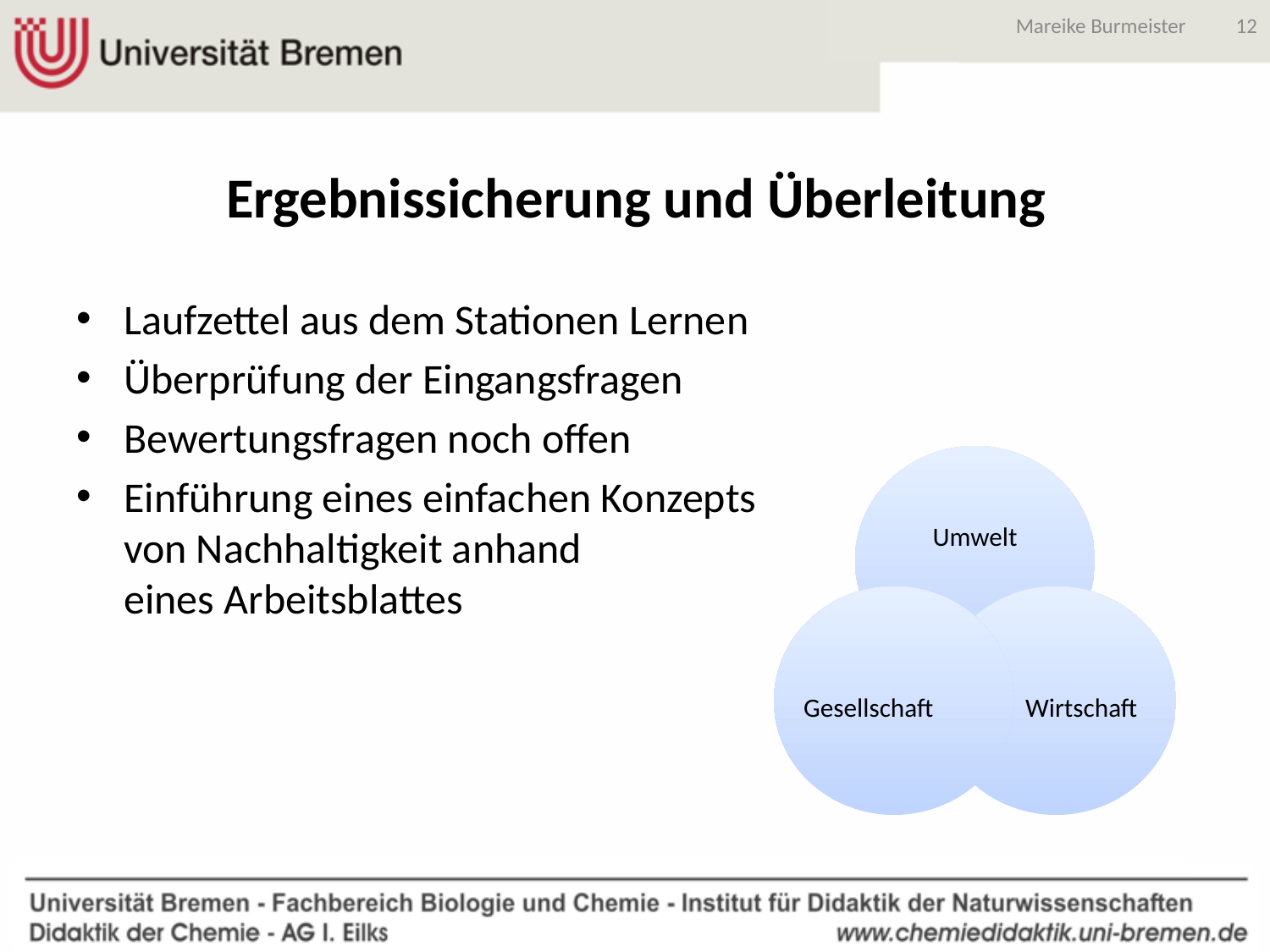

12
Mareike Burmeister
# Ergebnissicherung und Überleitung
Laufzettel aus dem Stationen Lernen
Überprüfung der Eingangsfragen
Bewertungsfragen noch offen
Einführung eines einfachen Konzepts
von Nachhaltigkeit anhand
eines Arbeitsblattes

Umwelt

Gesellschaft

Wirtschaft